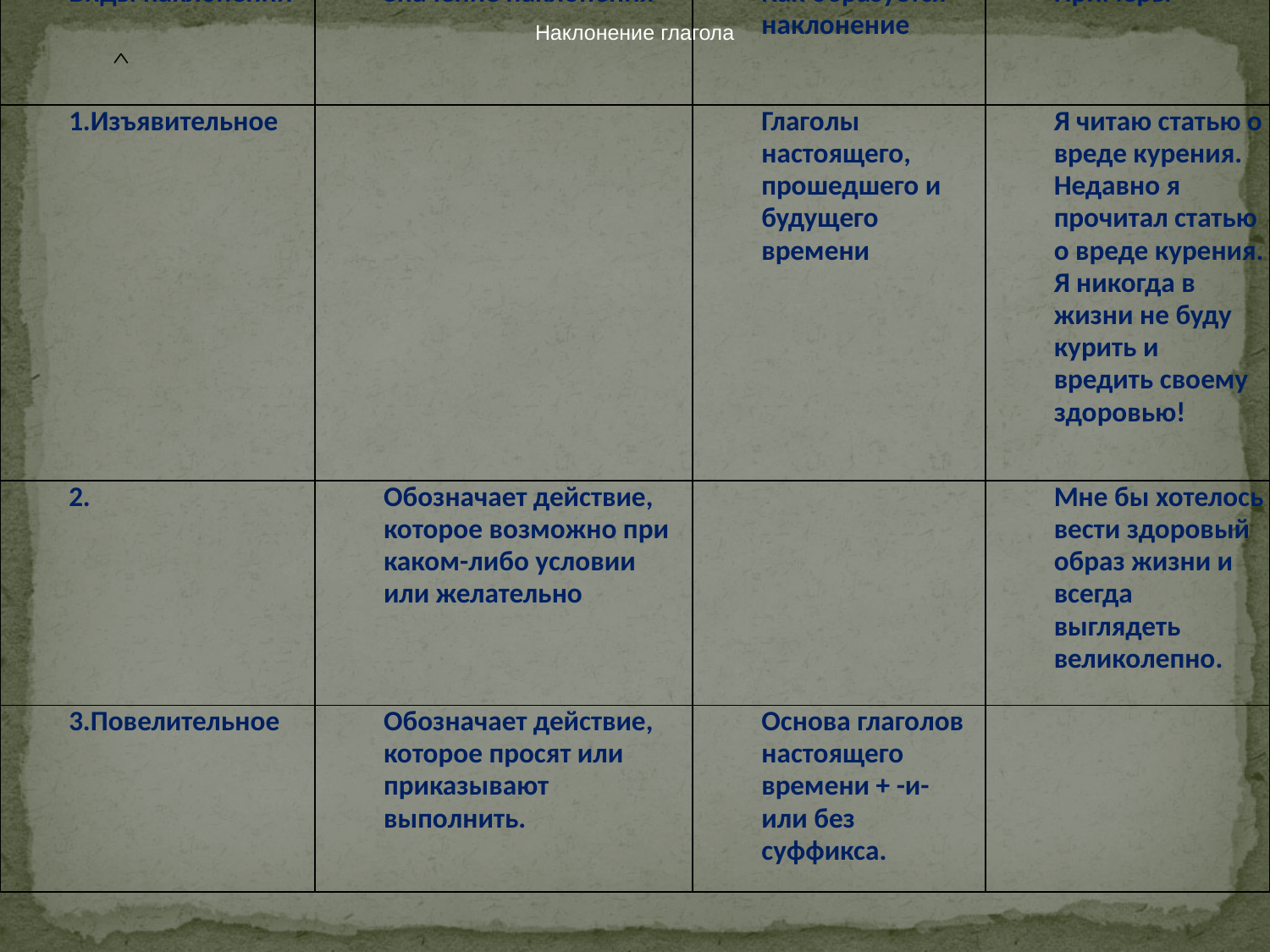

Наклонение глагола
| Виды наклонений | Значение наклонения | Как образуется наклонение | Примеры |
| --- | --- | --- | --- |
| 1.Изъявительное |  | Глаголы настоящего, прошедшего и будущего времени | Я читаю статью о вреде курения. Недавно я прочитал статью о вреде курения. Я никогда в жизни не буду курить и вредить своему здоровью! |
| 2. | Обозначает действие, которое возможно при каком-либо условии или желательно |  | Мне бы хотелось вести здоровый образ жизни и всегда выглядеть великолепно. |
| 3.Повелительное | Обозначает действие, которое просят или приказывают выполнить. | Основа глаголов настоящего времени + -и- или без суффикса. |  |